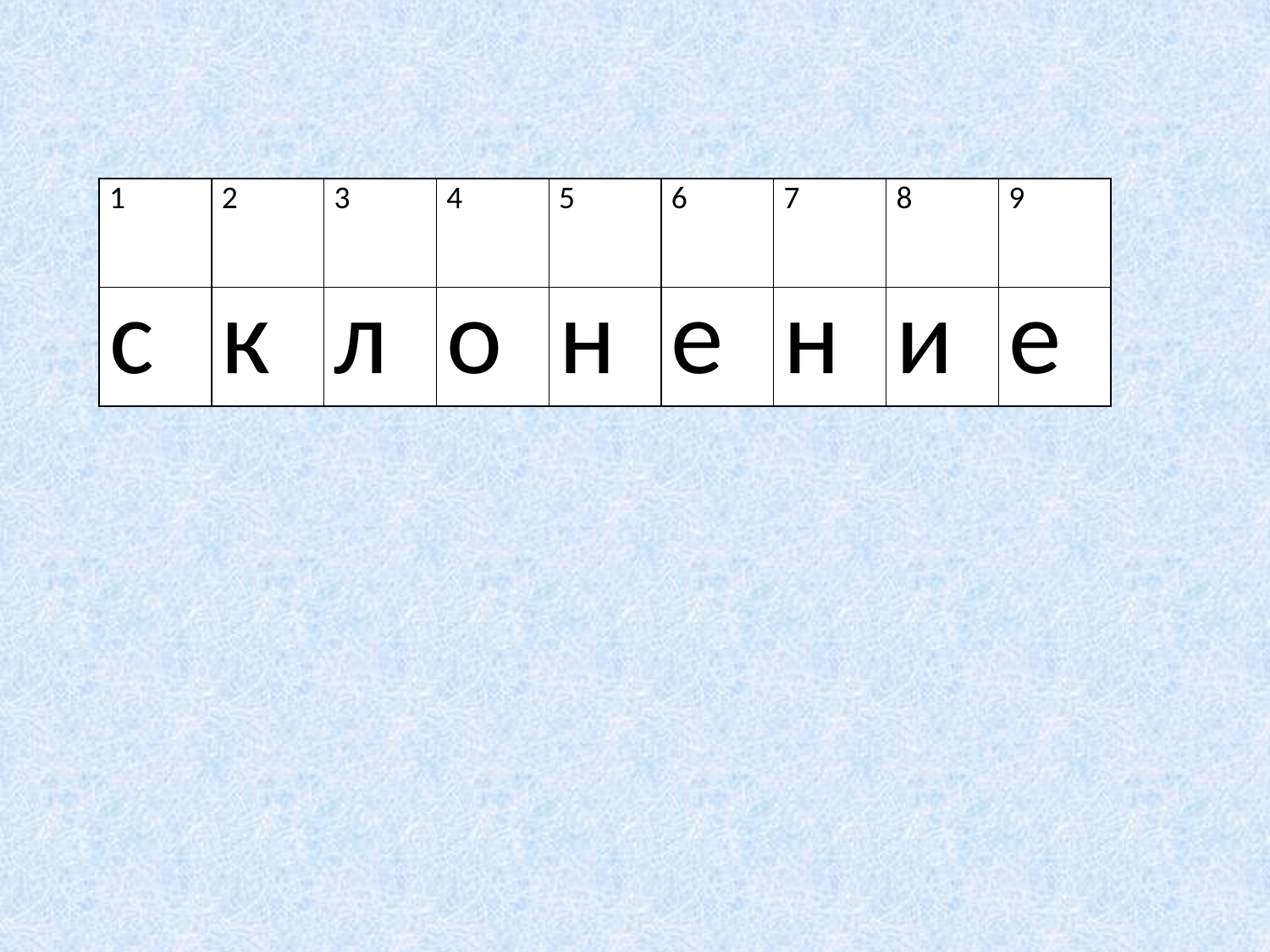

| 1 | 2 | 3 | 4 | 5 | 6 | 7 | 8 | 9 |
| --- | --- | --- | --- | --- | --- | --- | --- | --- |
| с | к | л | о | н | е | н | и | е |